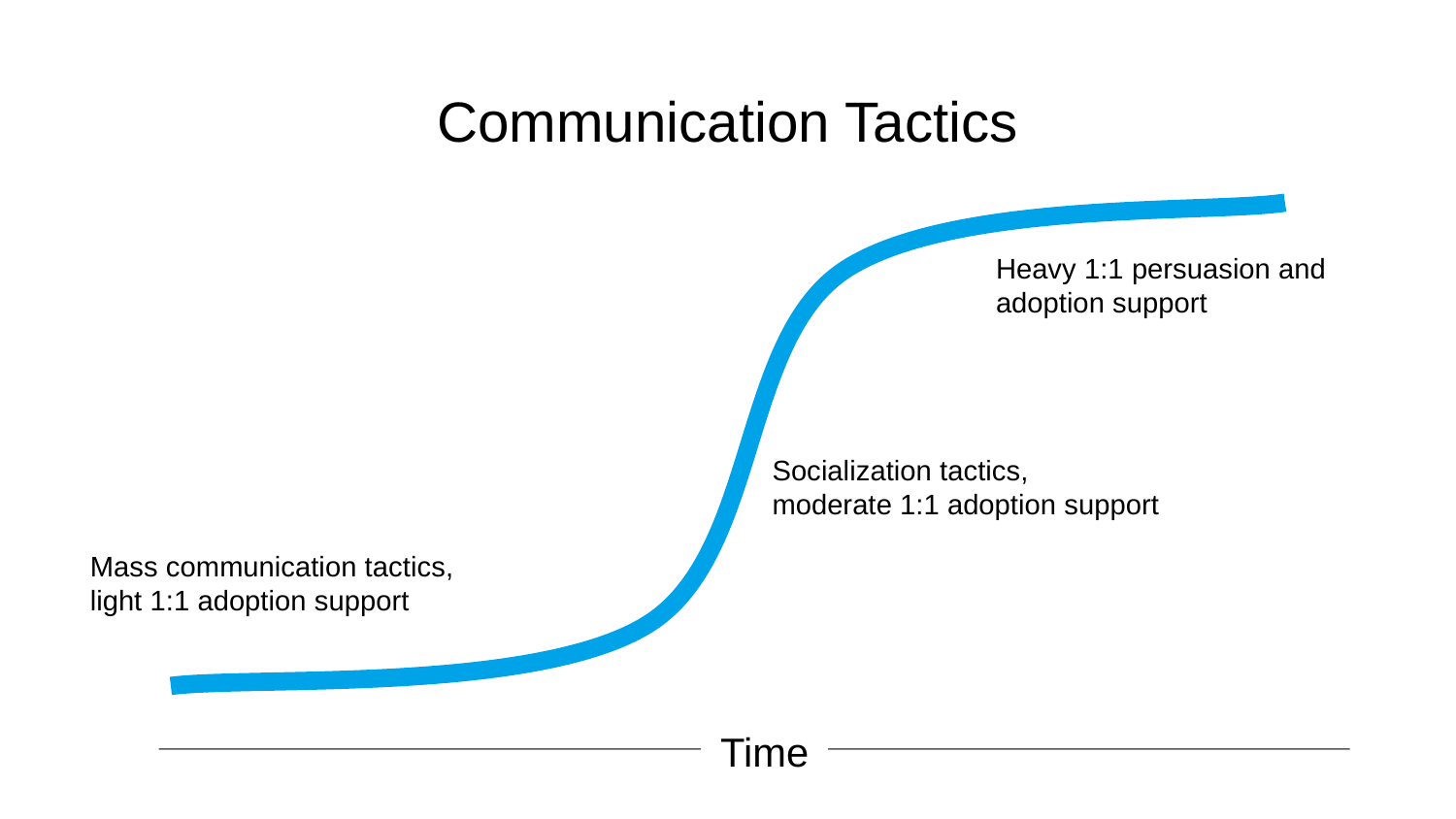

# Communication Tactics

Heavy 1:1 persuasion and adoption support
Socialization tactics,    moderate 1:1 adoption support
Mass communication tactics, light 1:1 adoption support
Time